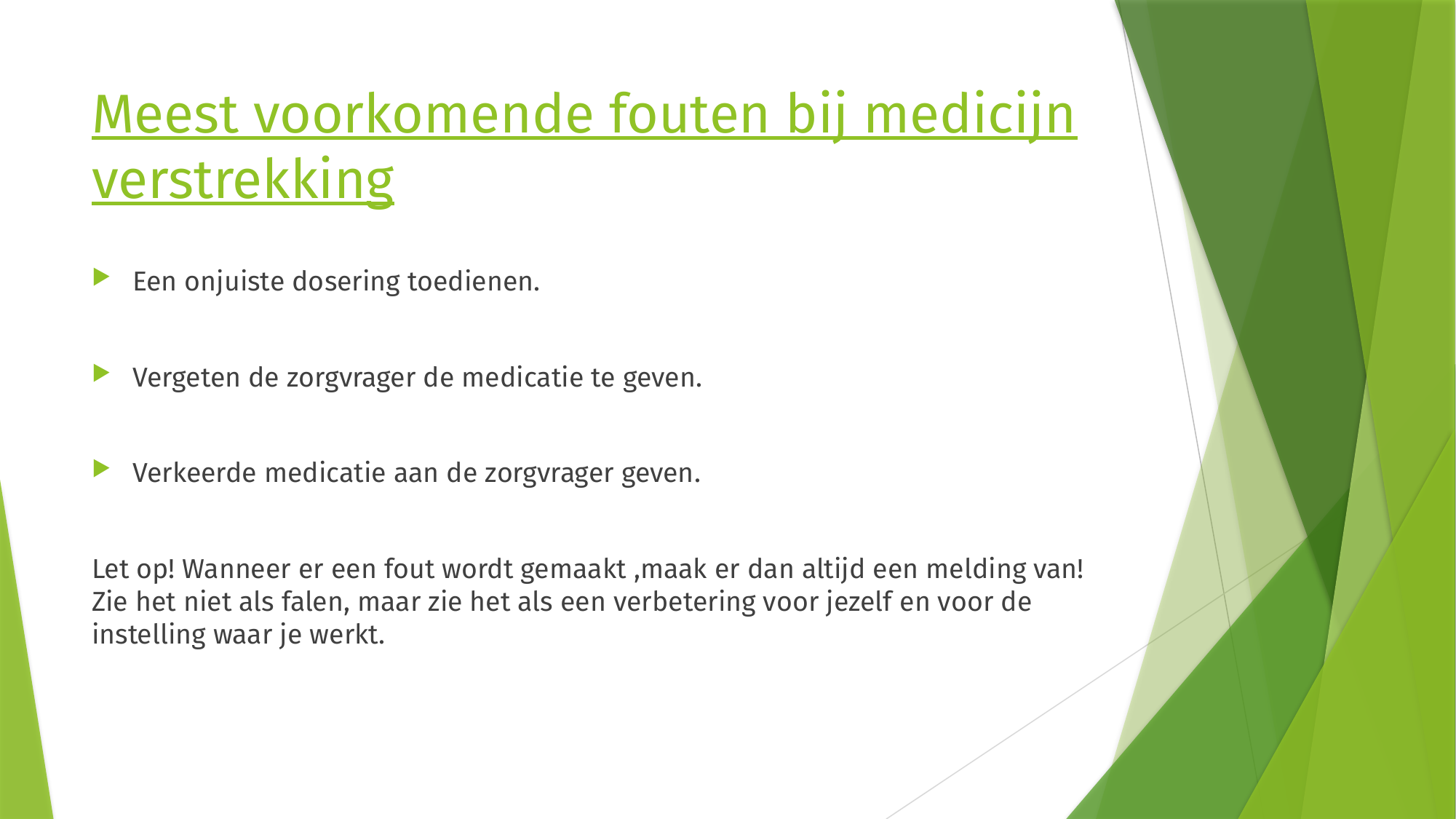

# Meest voorkomende fouten bij medicijn verstrekking
Een onjuiste dosering toedienen.

Vergeten de zorgvrager de medicatie te geven.

Verkeerde medicatie aan de zorgvrager geven.

Let op! Wanneer er een fout wordt gemaakt ,maak er dan altijd een melding van!  Zie het niet als falen, maar zie het als een verbetering voor jezelf en voor de instelling waar je werkt.